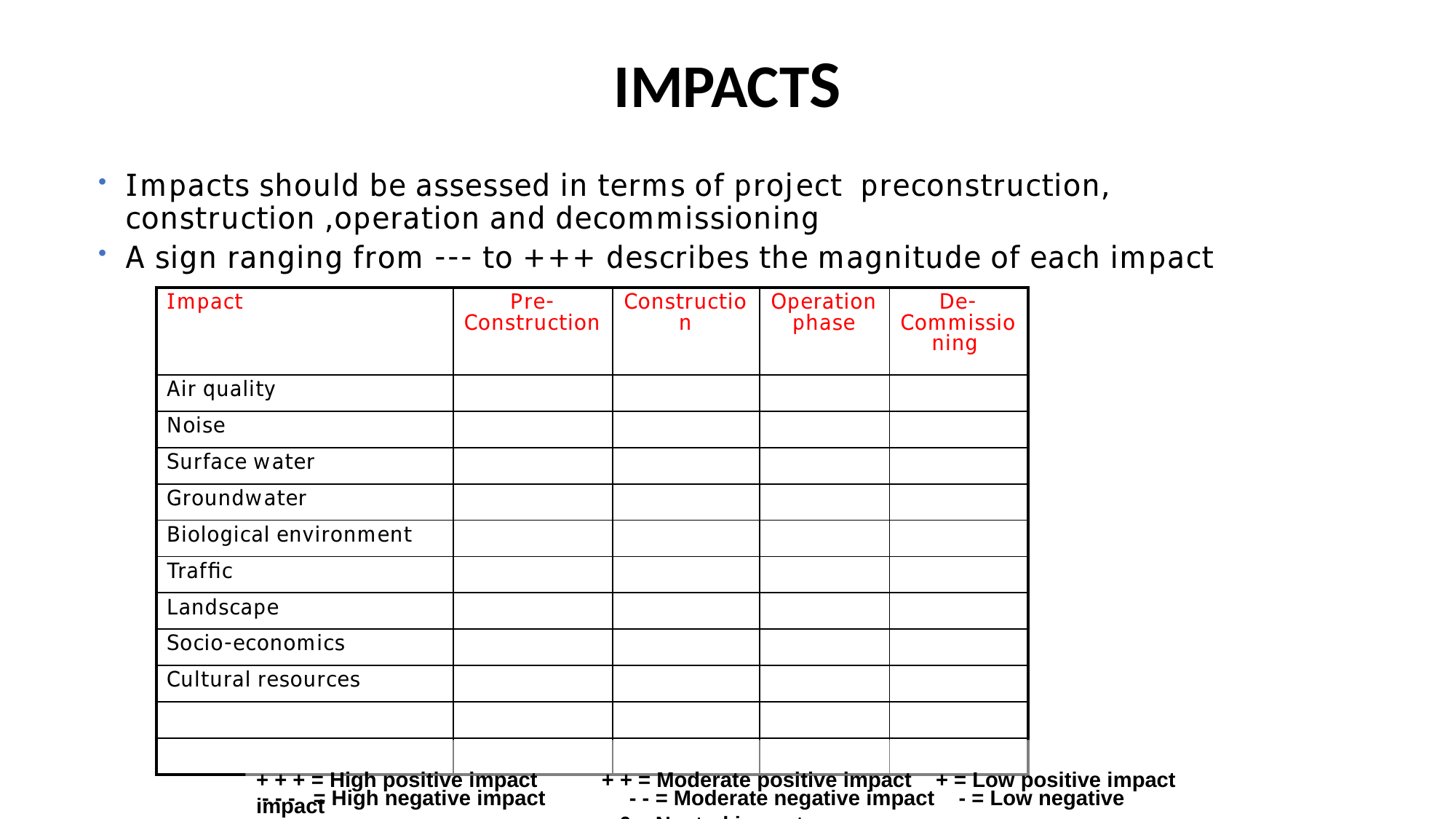

# IMPACTS
Impacts should be assessed in terms of project  preconstruction, construction ,operation and decommissioning
A sign ranging from --- to +++ describes the magnitude of each impact

| Impact | Pre- Construction | Construction | Operation phase | De-Commissioning |
| --- | --- | --- | --- | --- |
| Air quality |  |  |  |  |
| Noise |  |  |  |  |
| Surface water |  |  |  |  |
| Groundwater |  |  |  |  |
| Biological environment |  |  |  |  |
| Traffic |  |  |  |  |
| Landscape |  |  |  |  |
| Socio-economics |  |  |  |  |
| Cultural resources |  |  |  |  |
|  |  |  |  |  |
|  |  |  |  |  |

+ + + = High positive impact	   + + = Moderate positive impact    + = Low positive impact
 - - -   = High negative impact              - - = Moderate negative impact    - = Low negative impact
			      0 = Neutral impact